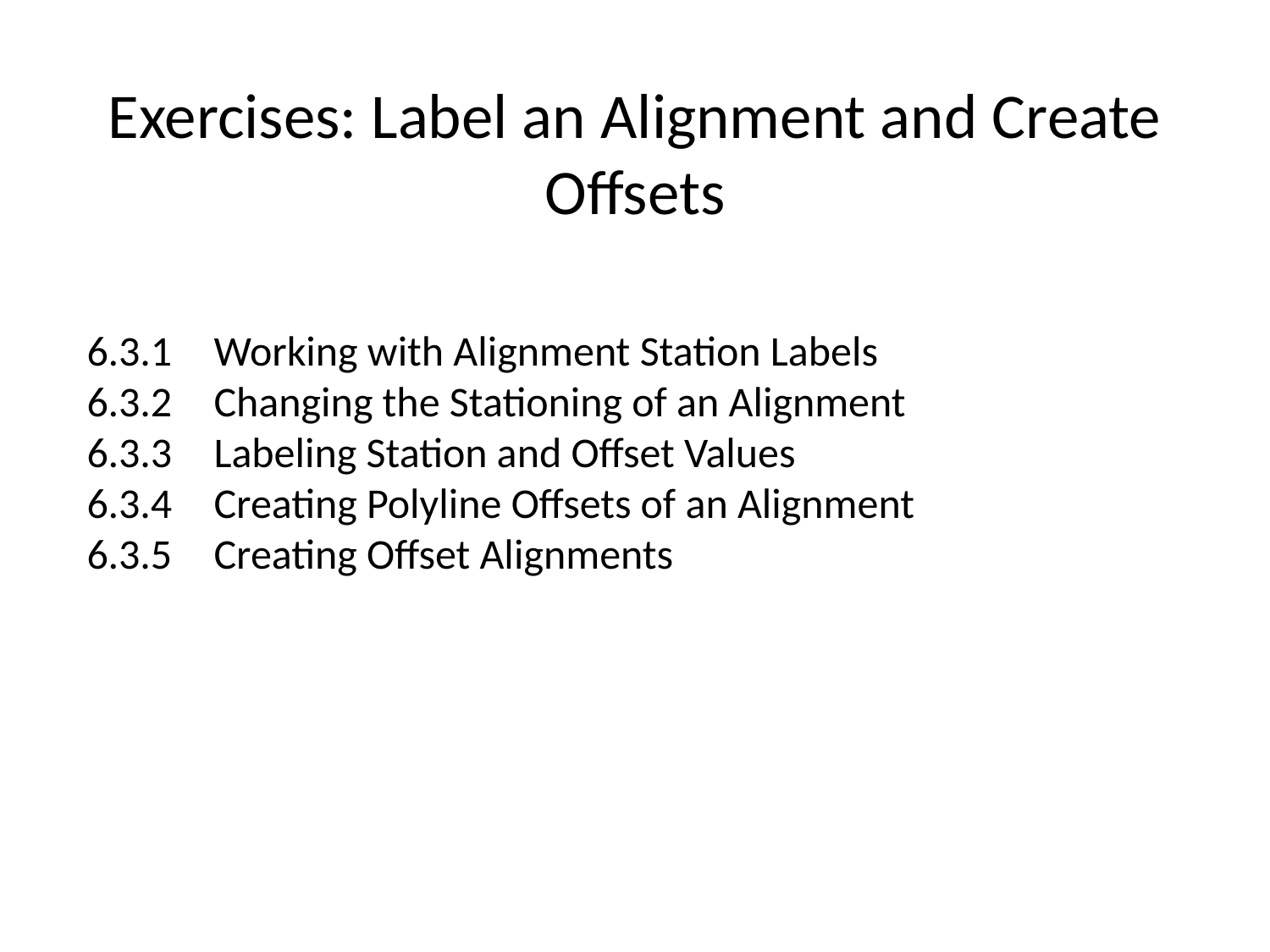

# Exercises: Label an Alignment and Create Offsets
6.3.1	Working with Alignment Station Labels
6.3.2	Changing the Stationing of an Alignment
6.3.3	Labeling Station and Offset Values
6.3.4	Creating Polyline Offsets of an Alignment
6.3.5	Creating Offset Alignments